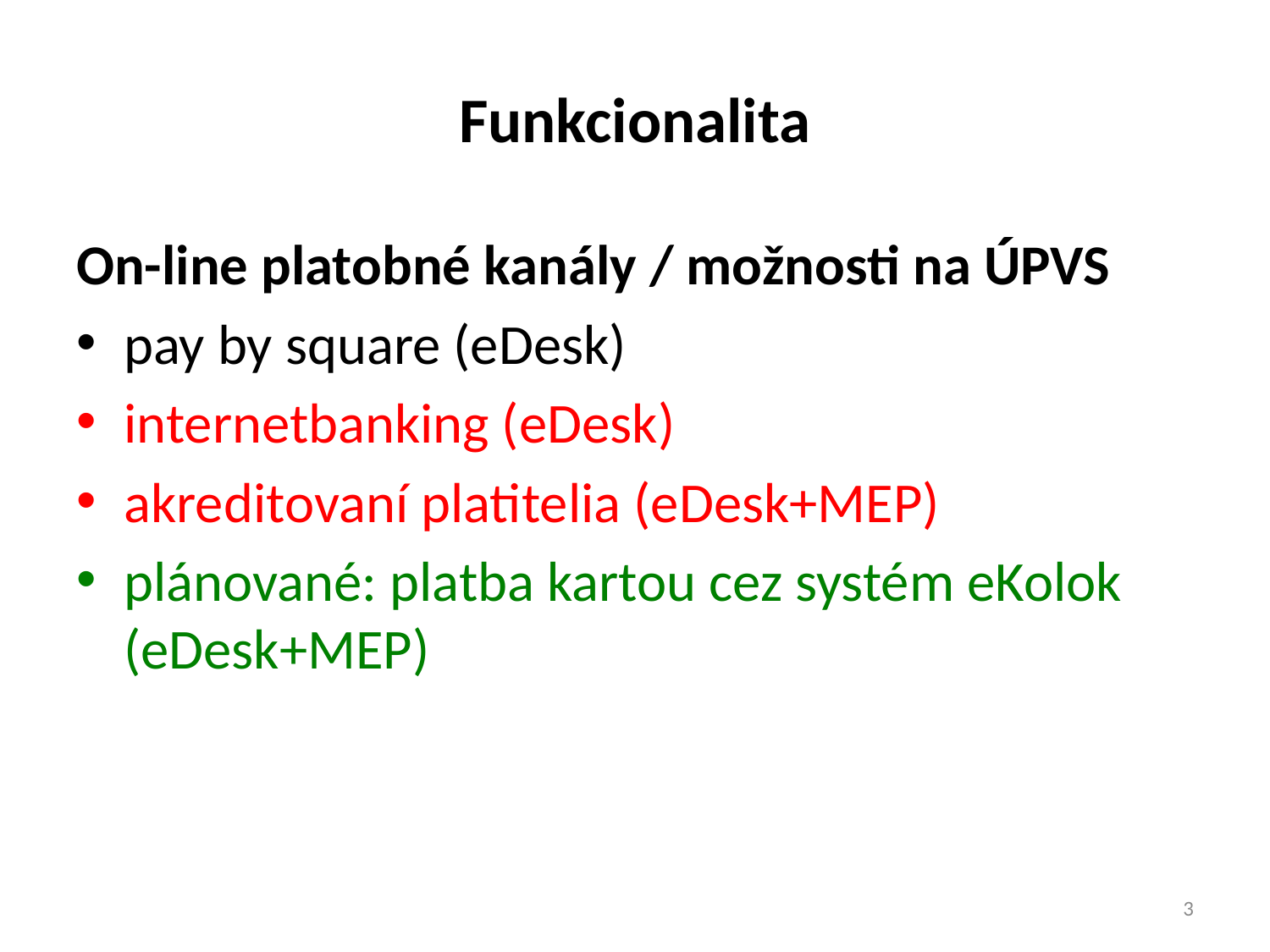

# Funkcionalita
On-line platobné kanály / možnosti na ÚPVS
pay by square (eDesk)
internetbanking (eDesk)
akreditovaní platitelia (eDesk+MEP)
plánované: platba kartou cez systém eKolok (eDesk+MEP)

3